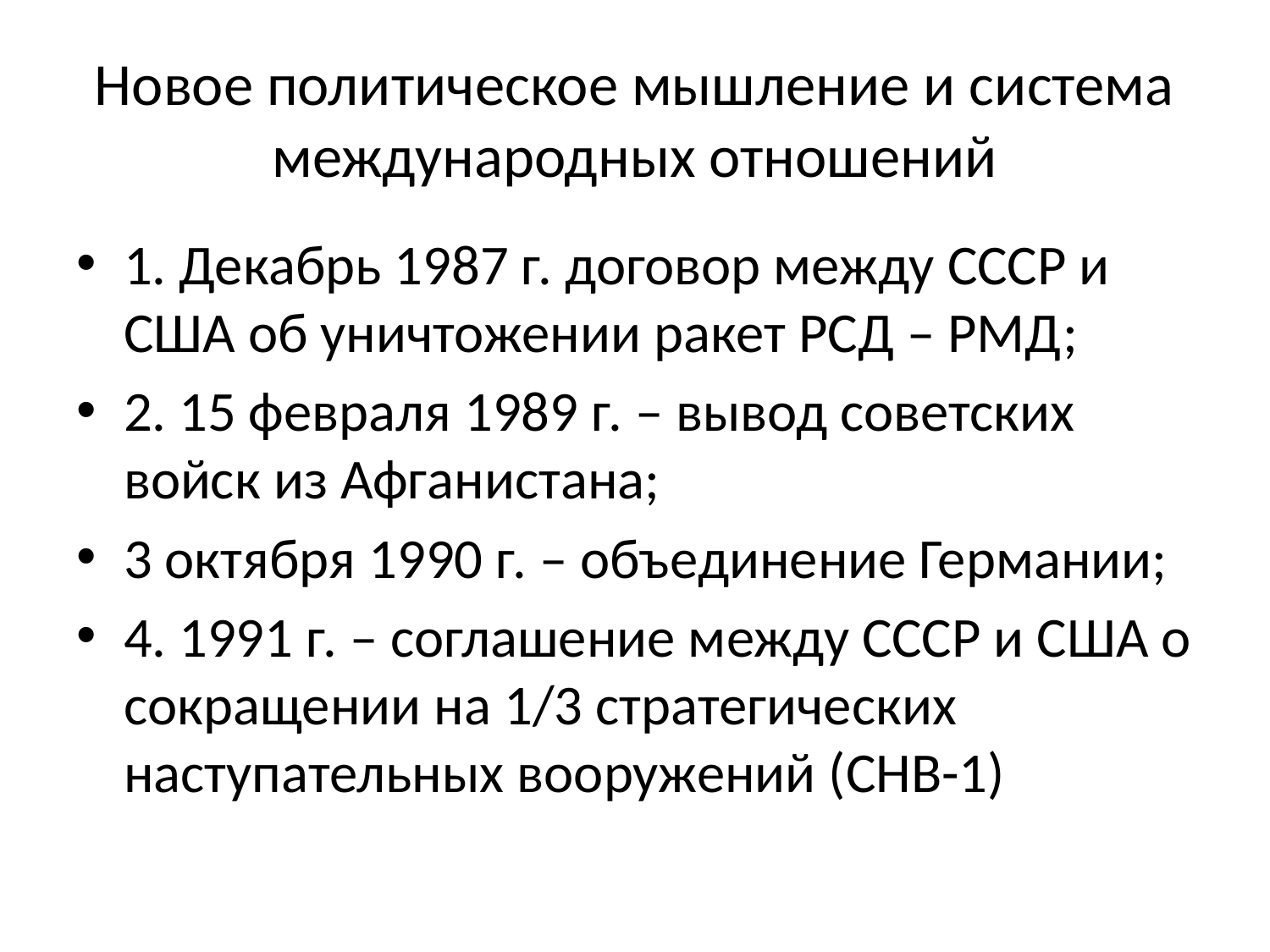

Новое политическое мышление и система международных отношений
1. Декабрь 1987 г. договор между СССР и США об уничтожении ракет РСД – РМД;
2. 15 февраля 1989 г. – вывод советских войск из Афганистана;
3 октября 1990 г. – объединение Германии;
4. 1991 г. – соглашение между СССР и США о сокращении на 1/3 стратегических наступательных вооружений (СНВ-1)